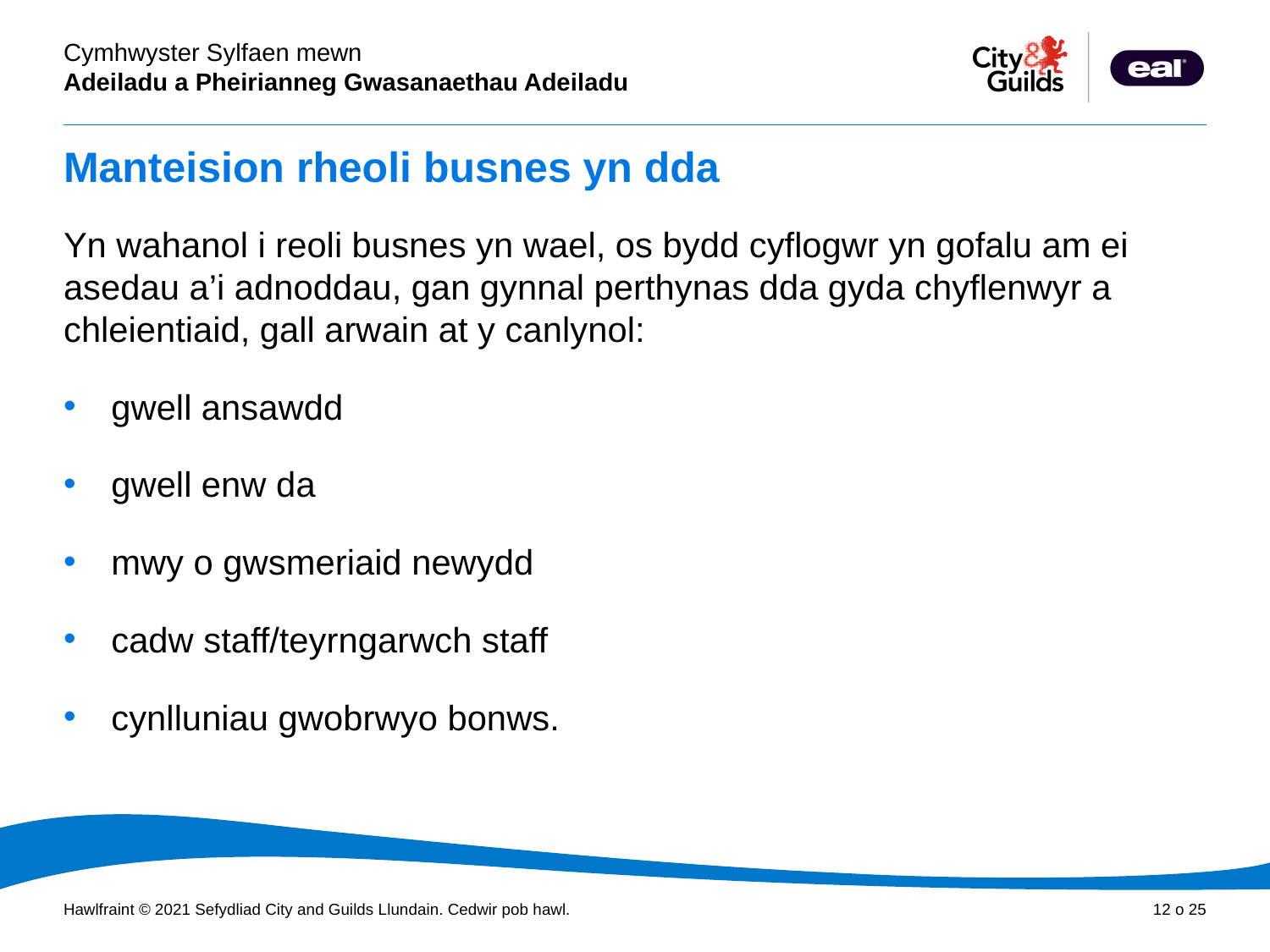

# Manteision rheoli busnes yn dda
Yn wahanol i reoli busnes yn wael, os bydd cyflogwr yn gofalu am ei asedau a’i adnoddau, gan gynnal perthynas dda gyda chyflenwyr a chleientiaid, gall arwain at y canlynol:
gwell ansawdd
gwell enw da
mwy o gwsmeriaid newydd
cadw staff/teyrngarwch staff
cynlluniau gwobrwyo bonws.